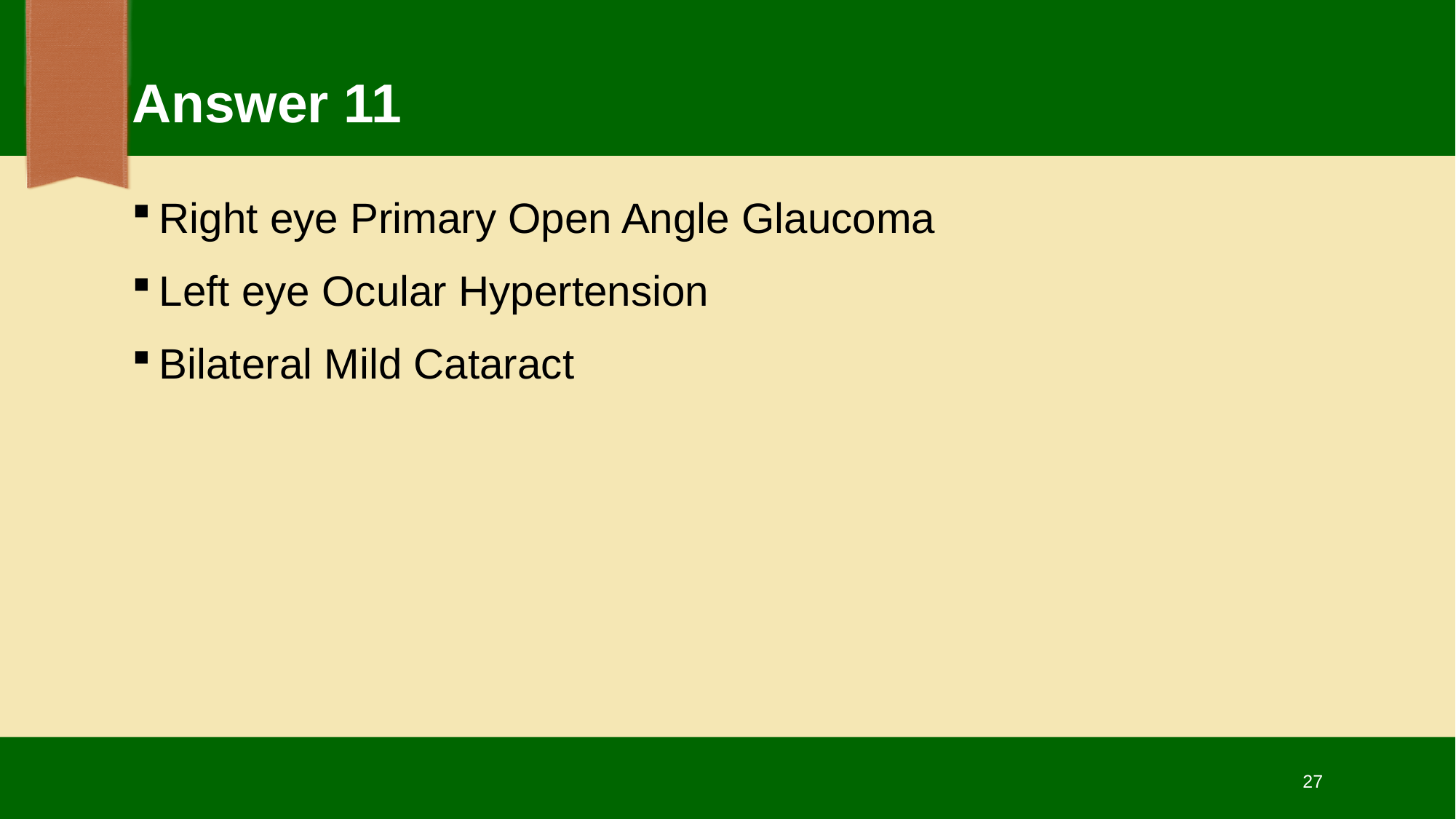

# Answer 11
Right eye Primary Open Angle Glaucoma
Left eye Ocular Hypertension
Bilateral Mild Cataract
27